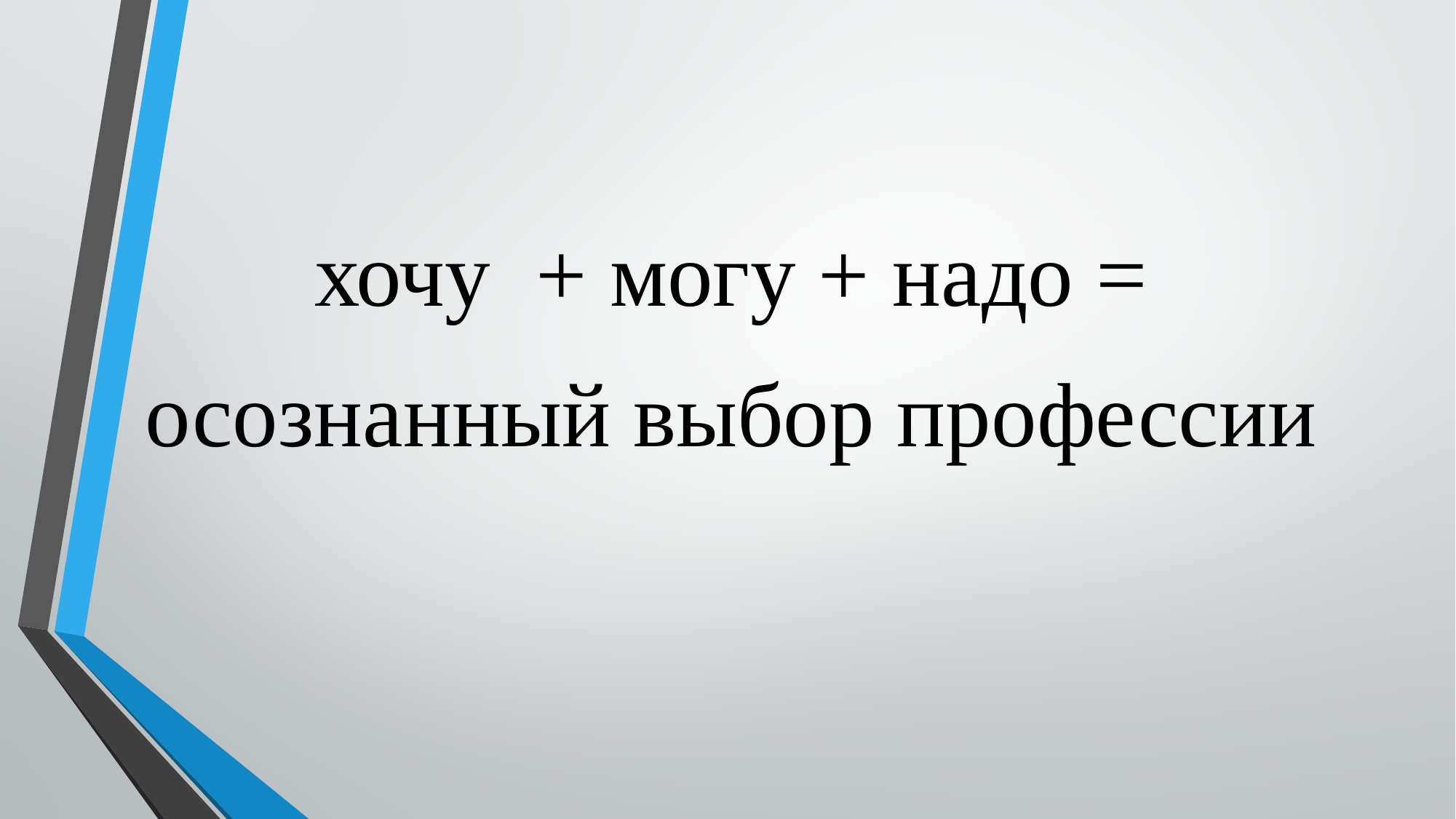

хочу  + могу + надо =
осознанный выбор профессии